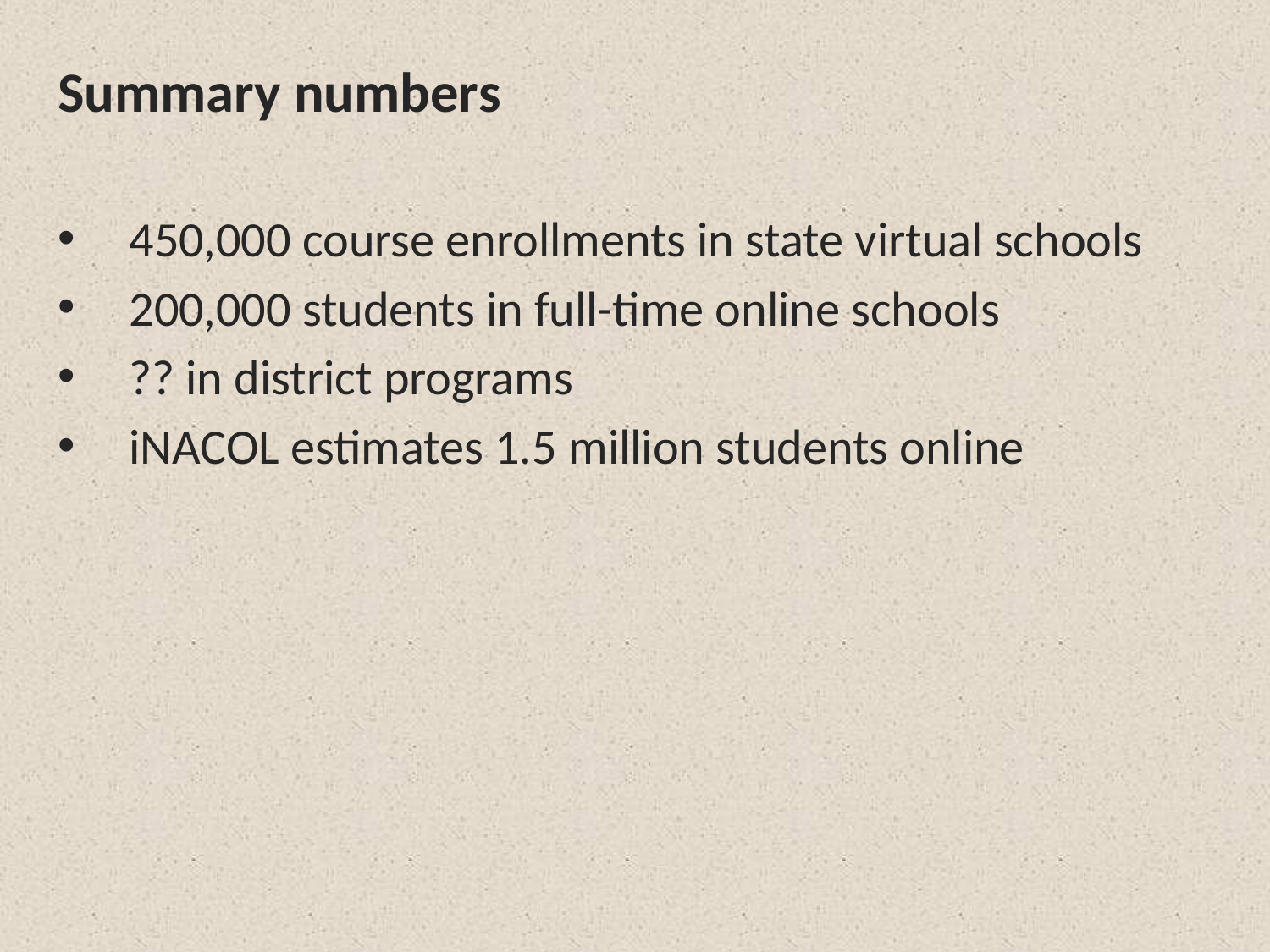

Summary numbers

450,000 course enrollments in state virtual schools
200,000 students in full-time online schools
?? in district programs
iNACOL estimates 1.5 million students online